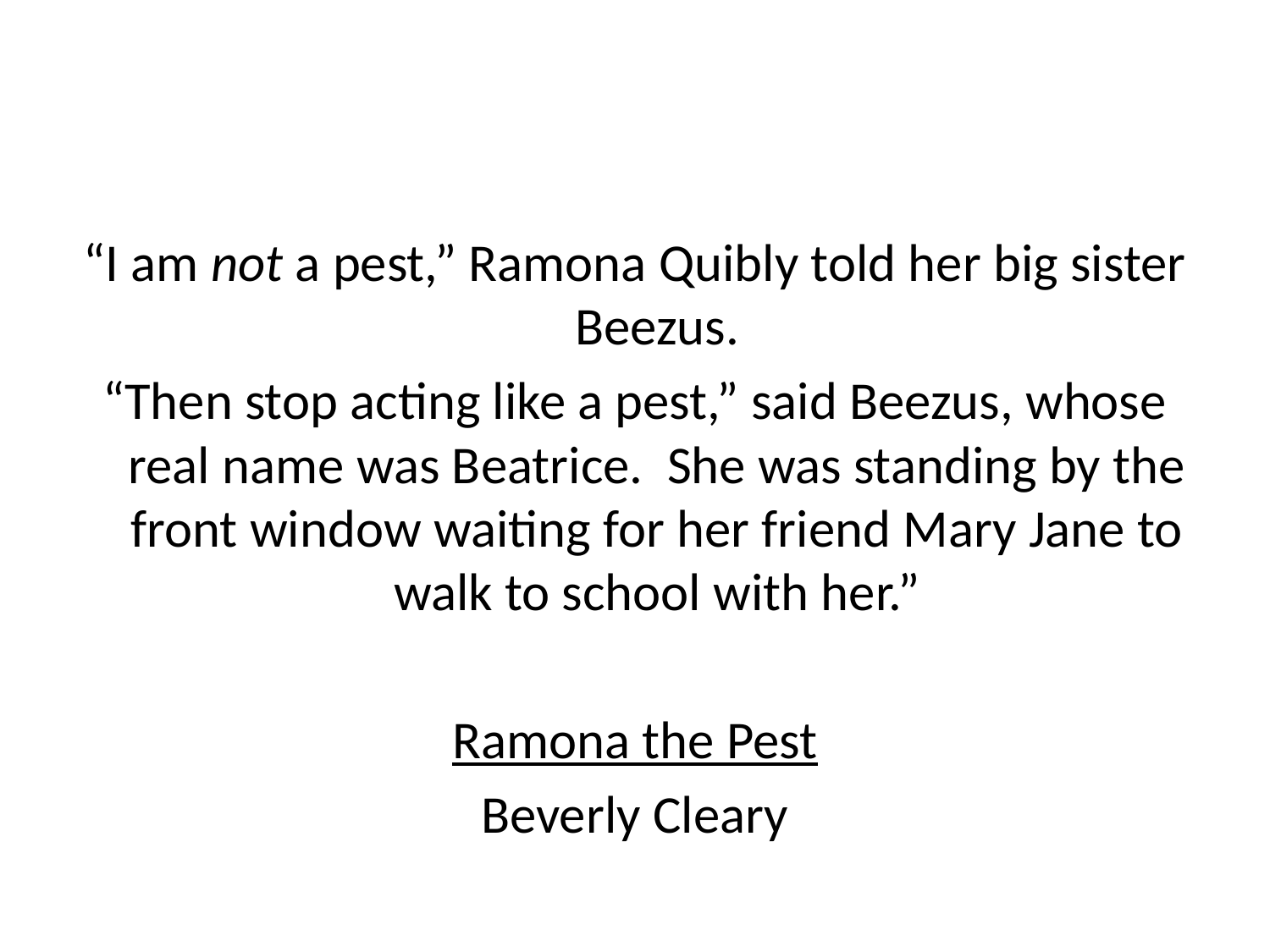

#
“I am not a pest,” Ramona Quibly told her big sister Beezus.
“Then stop acting like a pest,” said Beezus, whose real name was Beatrice.  She was standing by the front window waiting for her friend Mary Jane to walk to school with her.”

Ramona the Pest
Beverly Cleary